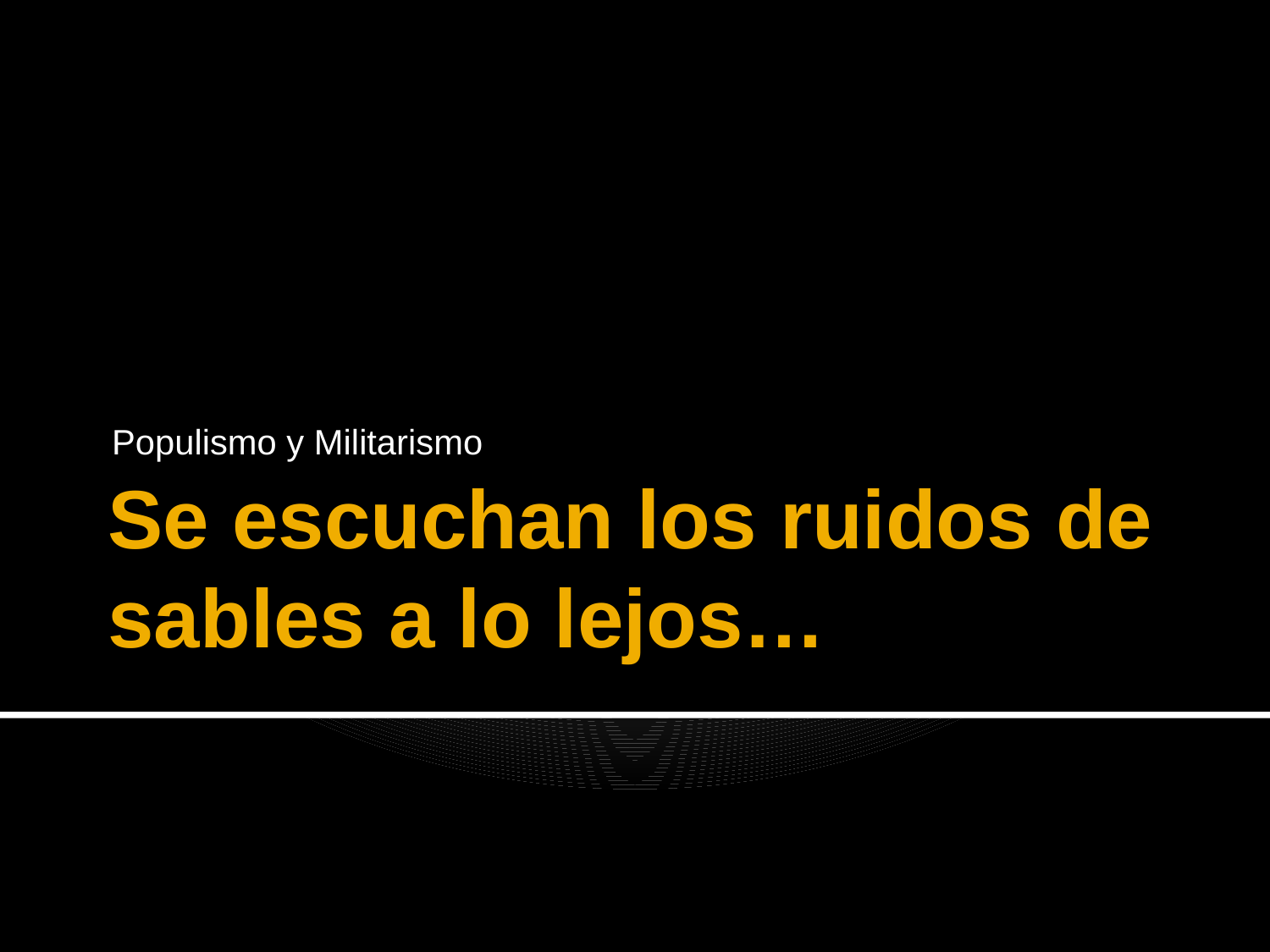

Populismo y Militarismo
# Se escuchan los ruidos de sables a lo lejos…